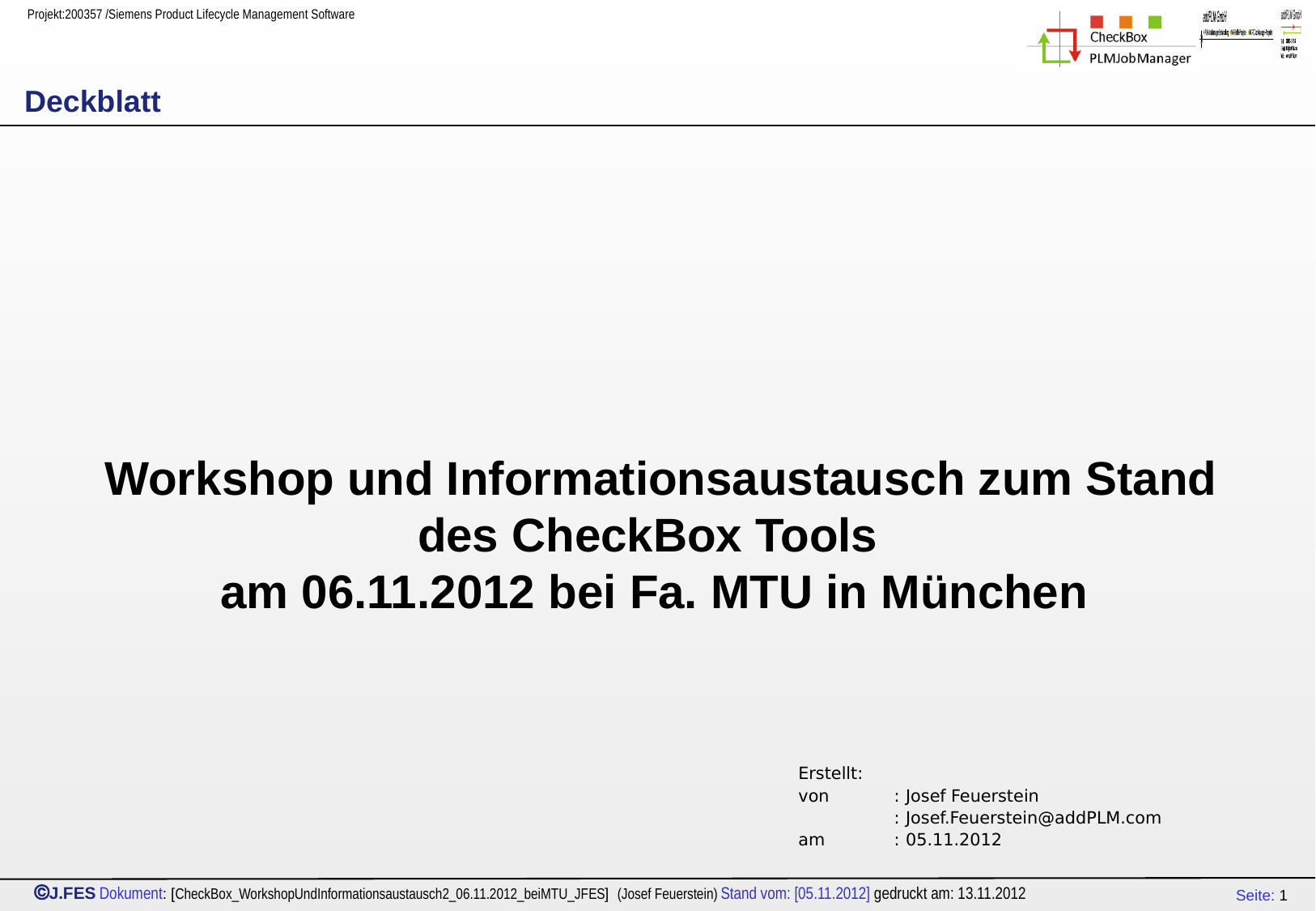

# Deckblatt
 Workshop und Informationsaustausch zum Stand des CheckBox Tools
am 06.11.2012 bei Fa. MTU in München

Erstellt:
von	:	Josef Feuerstein
	:	Josef.Feuerstein@addPLM.com
am	:	05.11.2012